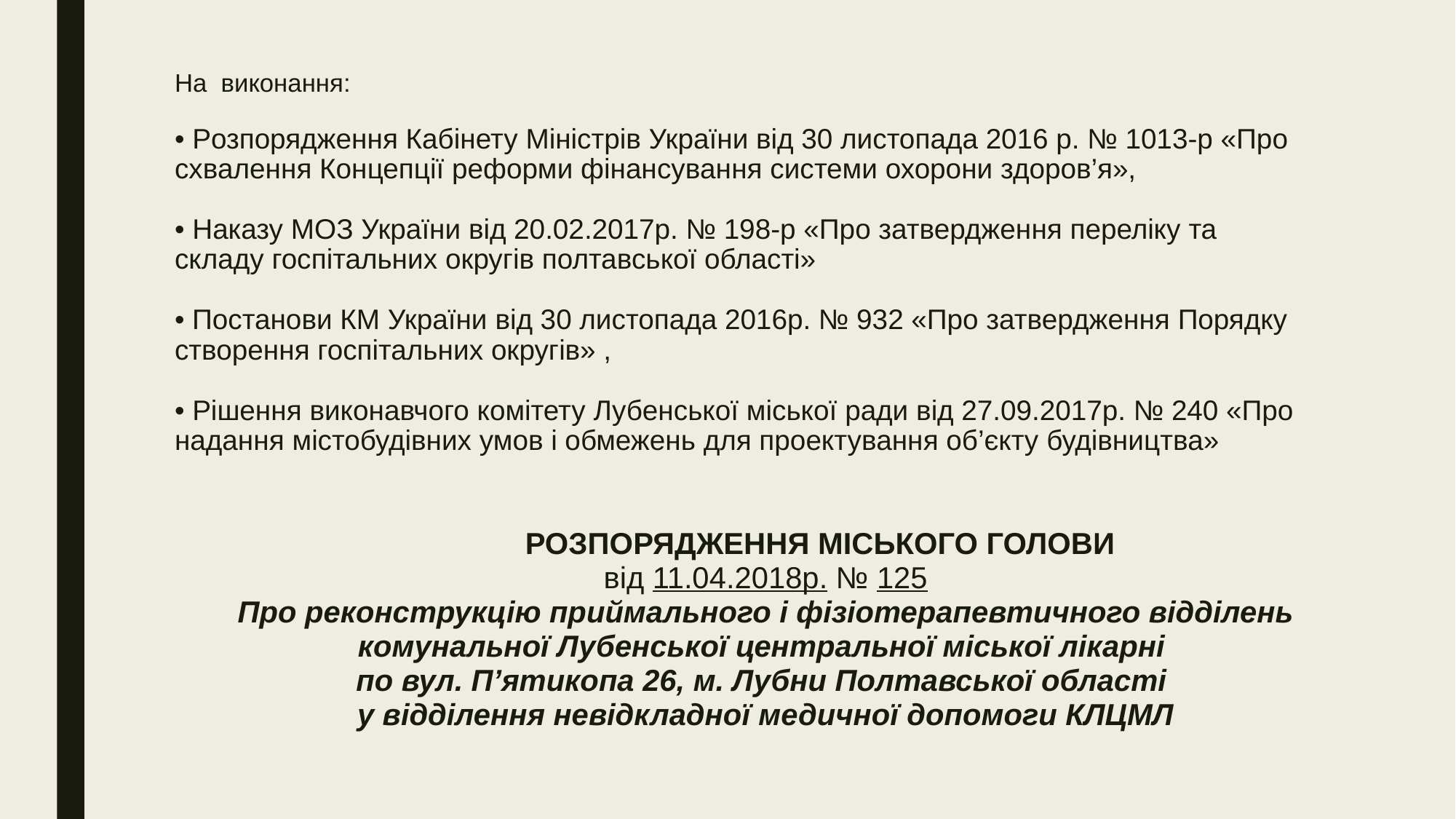

# На  виконання: • Розпорядження Кабінету Міністрів України від 30 листопада 2016 р. № 1013-р «Про схвалення Концепції реформи фінансування системи охорони здоров’я», • Наказу МОЗ України від 20.02.2017р. № 198-р «Про затвердження переліку та складу госпітальних округів полтавської області» • Постанови КМ України від 30 листопада 2016р. № 932 «Про затвердження Порядку створення госпітальних округів» , • Рішення виконавчого комітету Лубенської міської ради від 27.09.2017р. № 240 «Про надання містобудівних умов і обмежень для проектування об’єкту будівництва»
	РОЗПОРЯДЖЕННЯ МІСЬКОГО ГОЛОВИ
від 11.04.2018р. № 125
Про реконструкцію приймального і фізіотерапевтичного відділень комунальної Лубенської центральної міської лікарні
по вул. П’ятикопа 26, м. Лубни Полтавської області
у відділення невідкладної медичної допомоги КЛЦМЛ